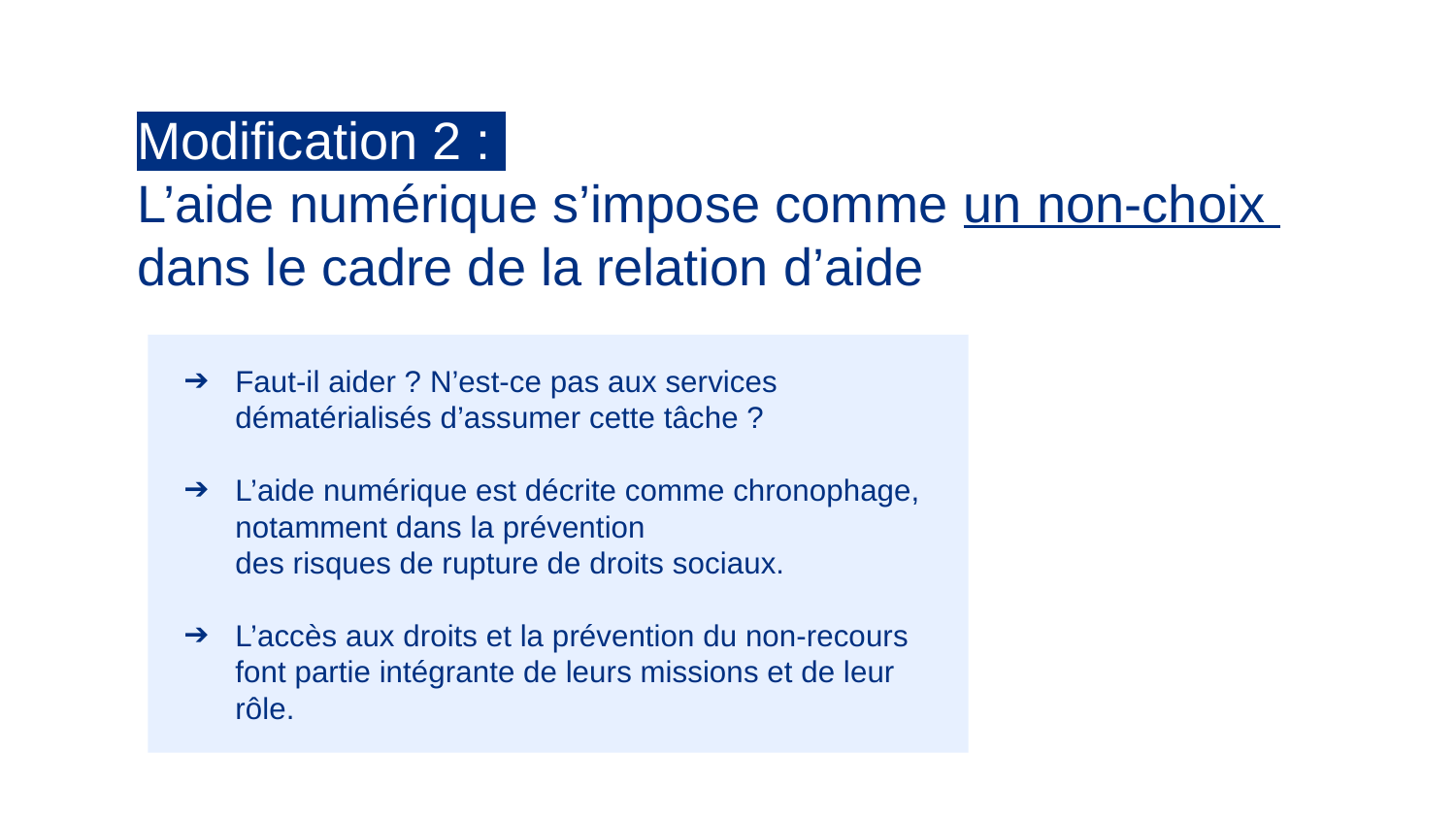

Modification 2 :
L’aide numérique s’impose comme un non-choix
dans le cadre de la relation d’aide
Faut-il aider ? N’est-ce pas aux services dématérialisés d’assumer cette tâche ?
L’aide numérique est décrite comme chronophage, notamment dans la prévention
des risques de rupture de droits sociaux.
L’accès aux droits et la prévention du non-recours font partie intégrante de leurs missions et de leur rôle.